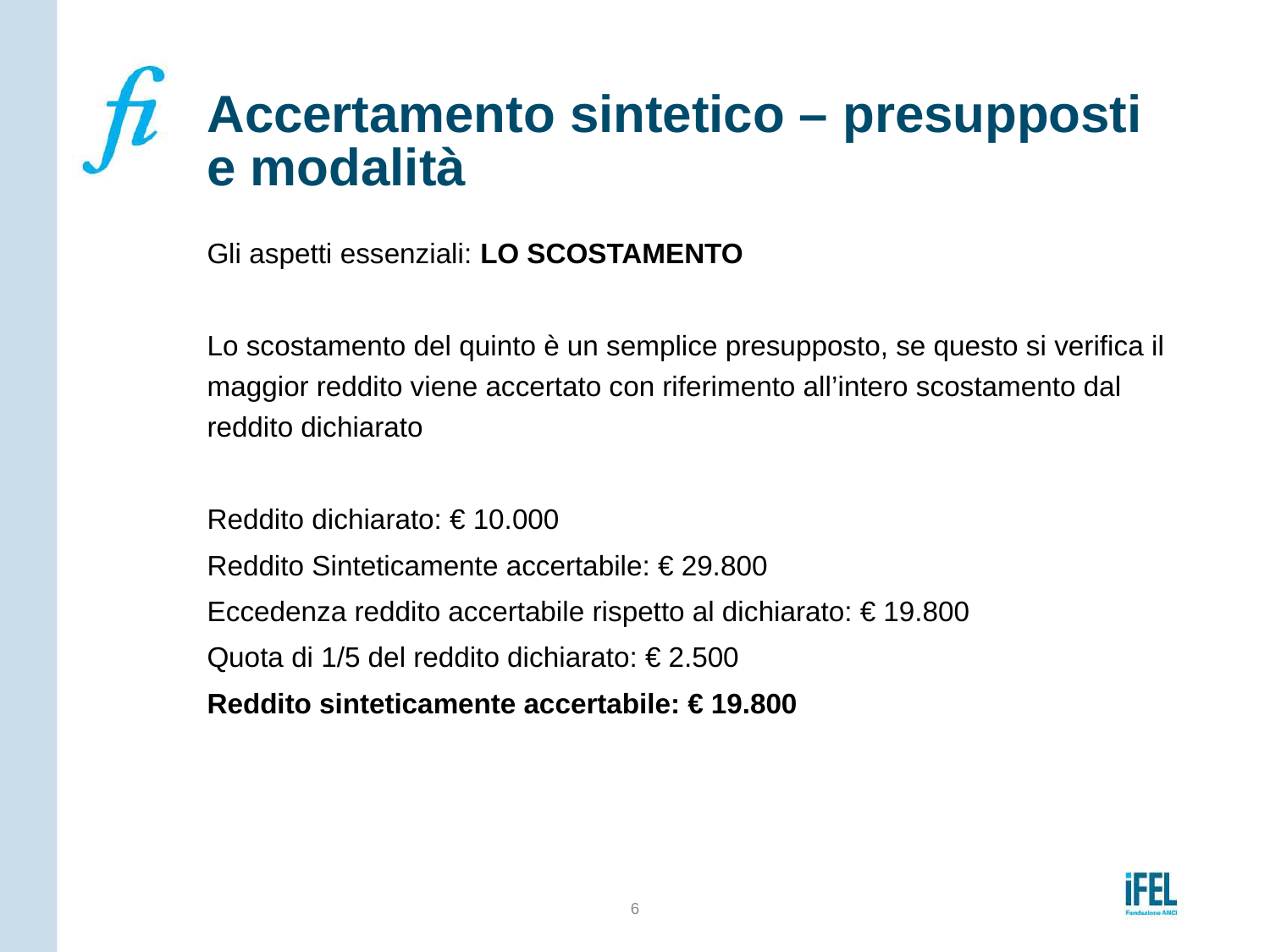

# Accertamento sintetico – presupposti e modalità
Gli aspetti essenziali: LO SCOSTAMENTO

Lo scostamento del quinto è un semplice presupposto, se questo si verifica il maggior reddito viene accertato con riferimento all’intero scostamento dal reddito dichiarato

Reddito dichiarato: € 10.000
Reddito Sinteticamente accertabile: € 29.800
Eccedenza reddito accertabile rispetto al dichiarato: € 19.800
Quota di 1/5 del reddito dichiarato: € 2.500
Reddito sinteticamente accertabile: € 19.800
6